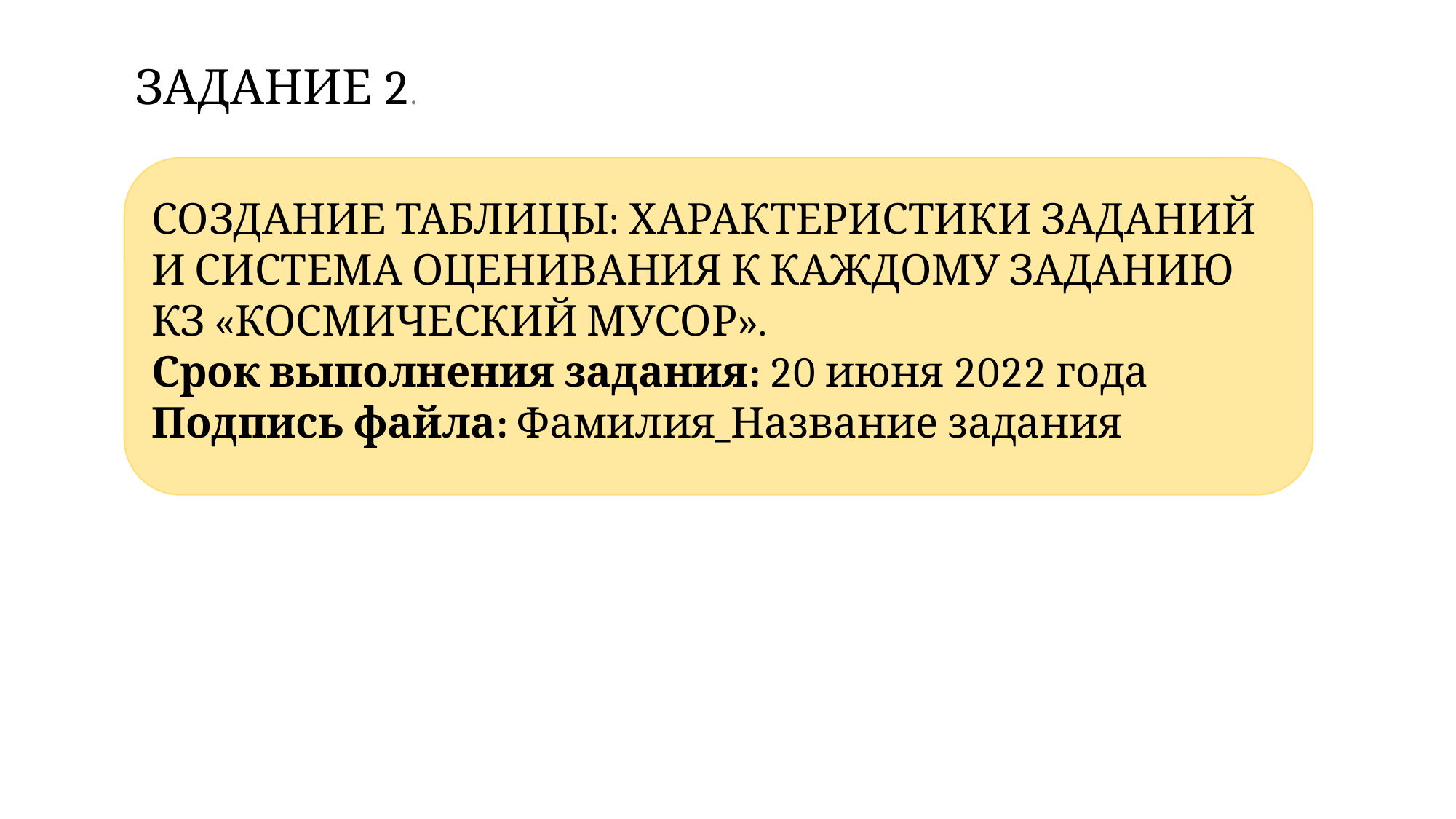

ЗАДАНИЕ 2.

СОЗДАНИЕ ТАБЛИЦЫ: ХАРАКТЕРИСТИКИ ЗАДАНИЙ И СИСТЕМА ОЦЕНИВАНИЯ К КАЖДОМУ ЗАДАНИЮ КЗ «КОСМИЧЕСКИЙ МУСОР».
Срок выполнения задания: 20 июня 2022 года
Подпись файла: Фамилия_Название задания